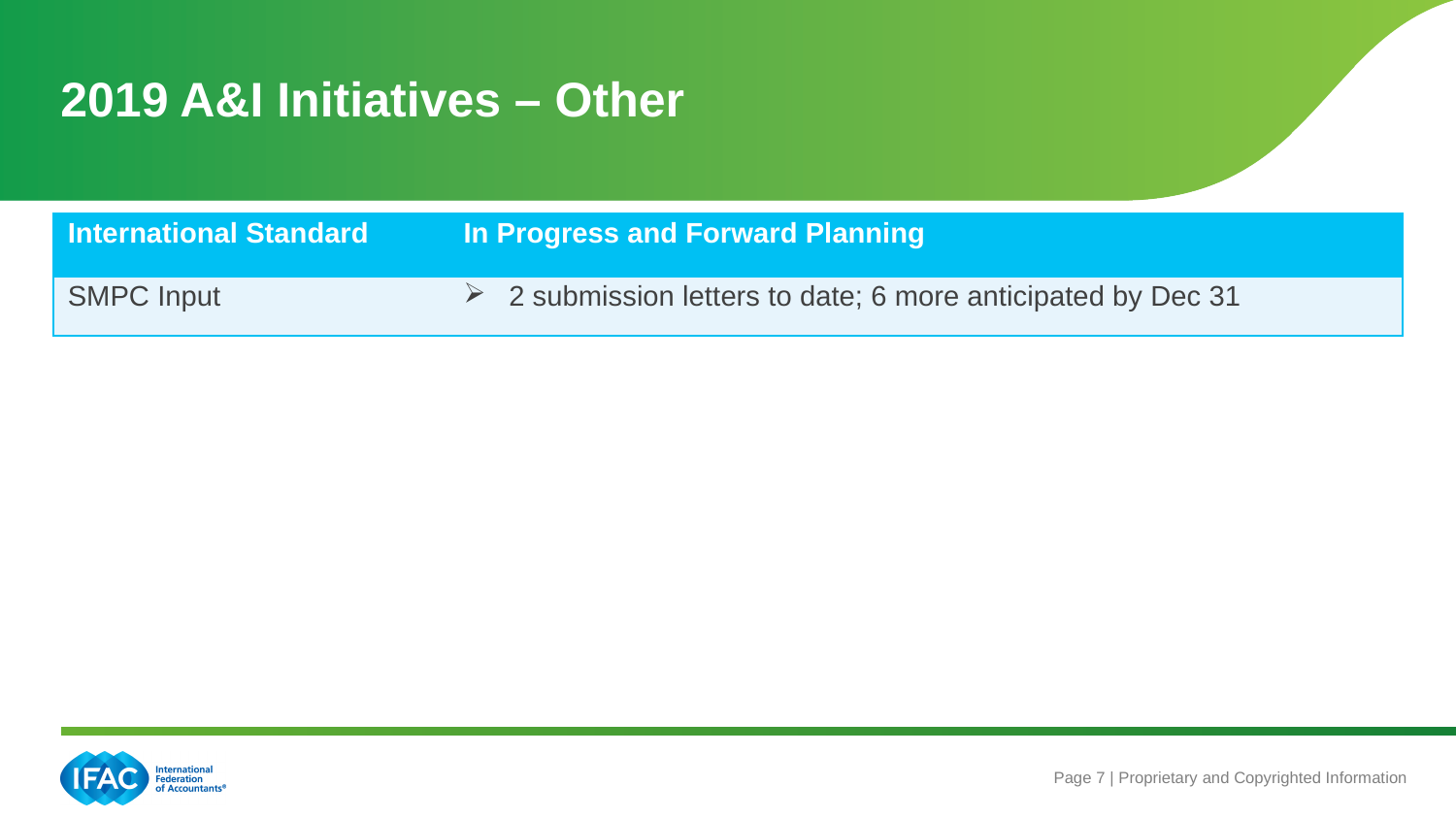

2019 A&I Initiatives – Other
| International Standard | In Progress and Forward Planning |
| --- | --- |
| SMPC Input | 2 submission letters to date; 6 more anticipated by Dec 31 |